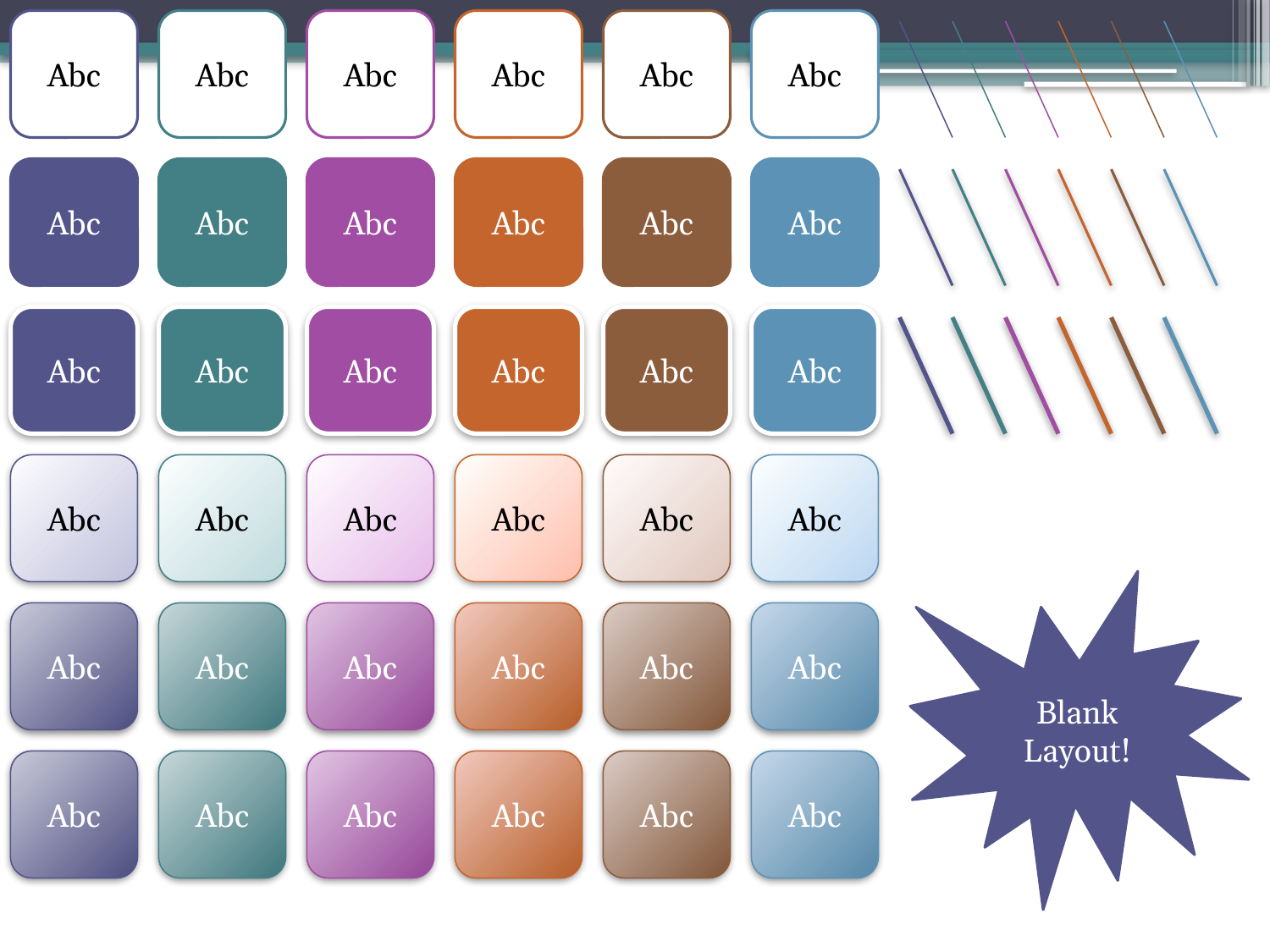

Abc
Abc
Abc
Abc
Abc
Abc
Abc
Abc
Abc
Abc
Abc
Abc
Abc
Abc
Abc
Abc
Abc
Abc
Abc
Abc
Abc
Abc
Abc
Abc
Blank Layout!
Abc
Abc
Abc
Abc
Abc
Abc
Abc
Abc
Abc
Abc
Abc
Abc